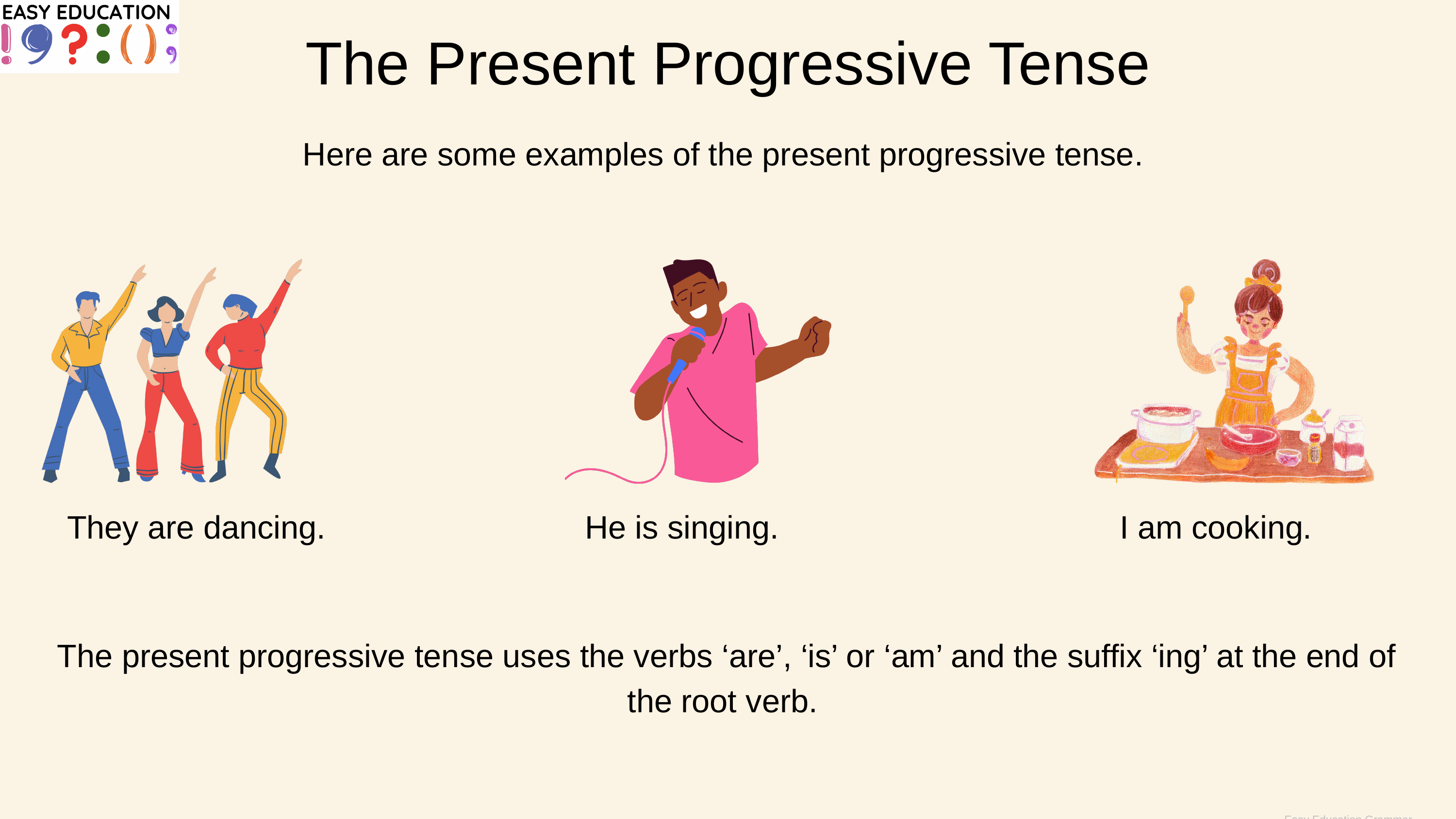

The Present Progressive Tense
Here are some examples of the present progressive tense.

They are dancing.
He is singing.
I am cooking.
The present progressive tense uses the verbs ‘are’, ‘is’ or ‘am’ and the suffix ‘ing’ at the end of the root verb.